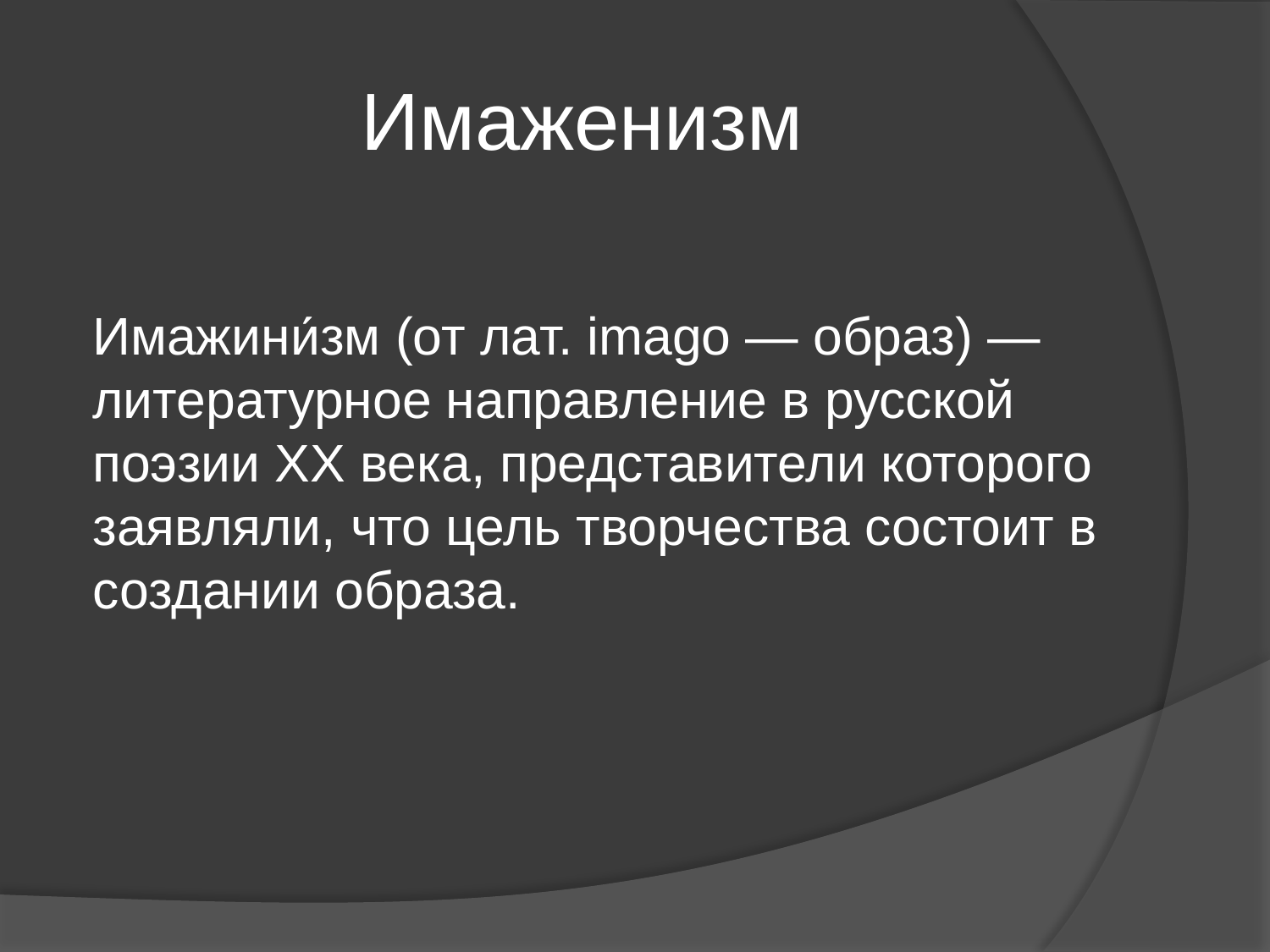

# Имаженизм
Имажини́зм (от лат. imagо — образ) — литературное направление в русской поэзии XX века, представители которого заявляли, что цель творчества состоит в создании образа.